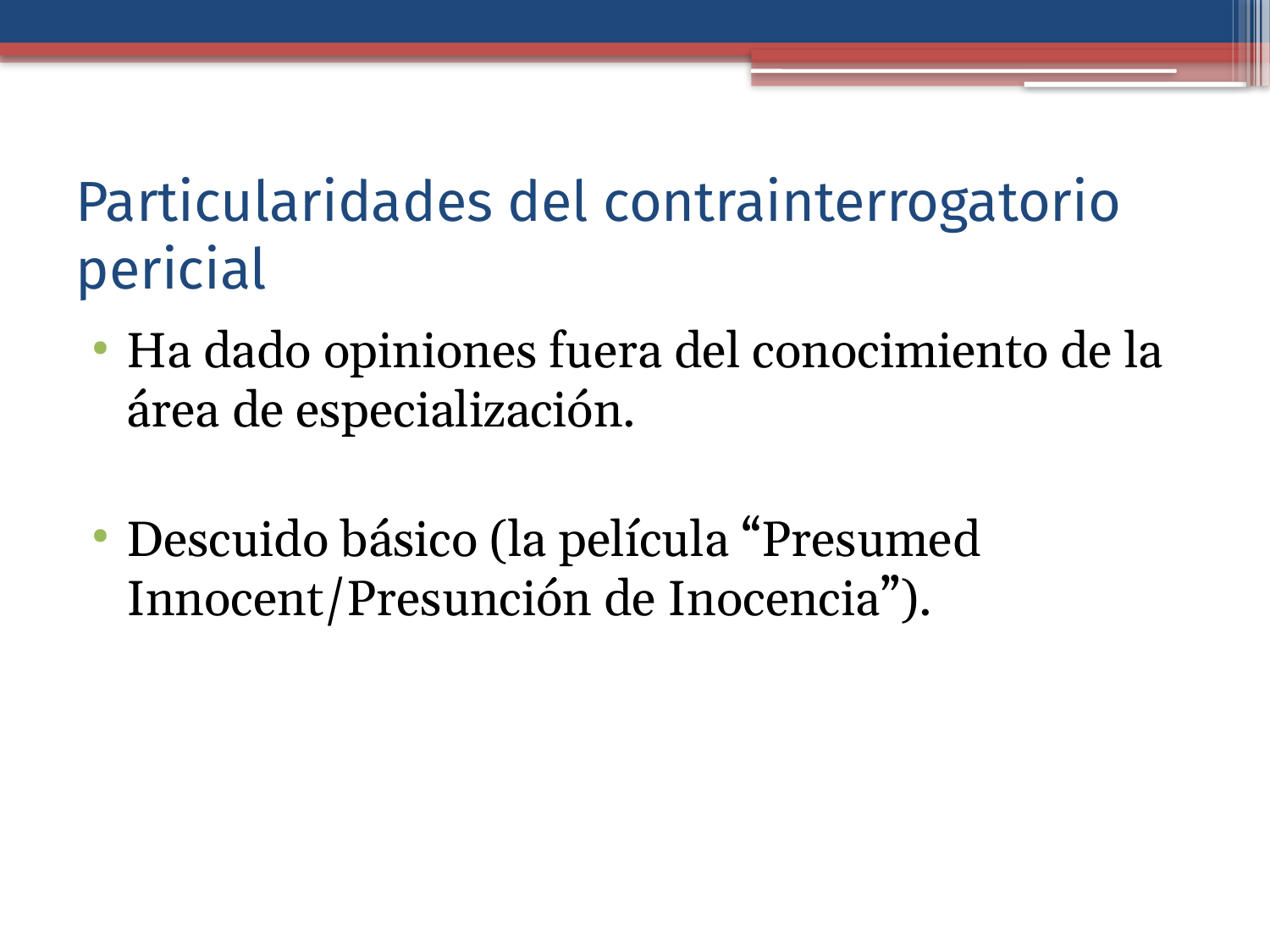

# Particularidades del contrainterrogatorio pericial
Ha dado opiniones fuera del conocimiento de la área de especialización.

Descuido básico (la película “Presumed Innocent/Presunción de Inocencia”).